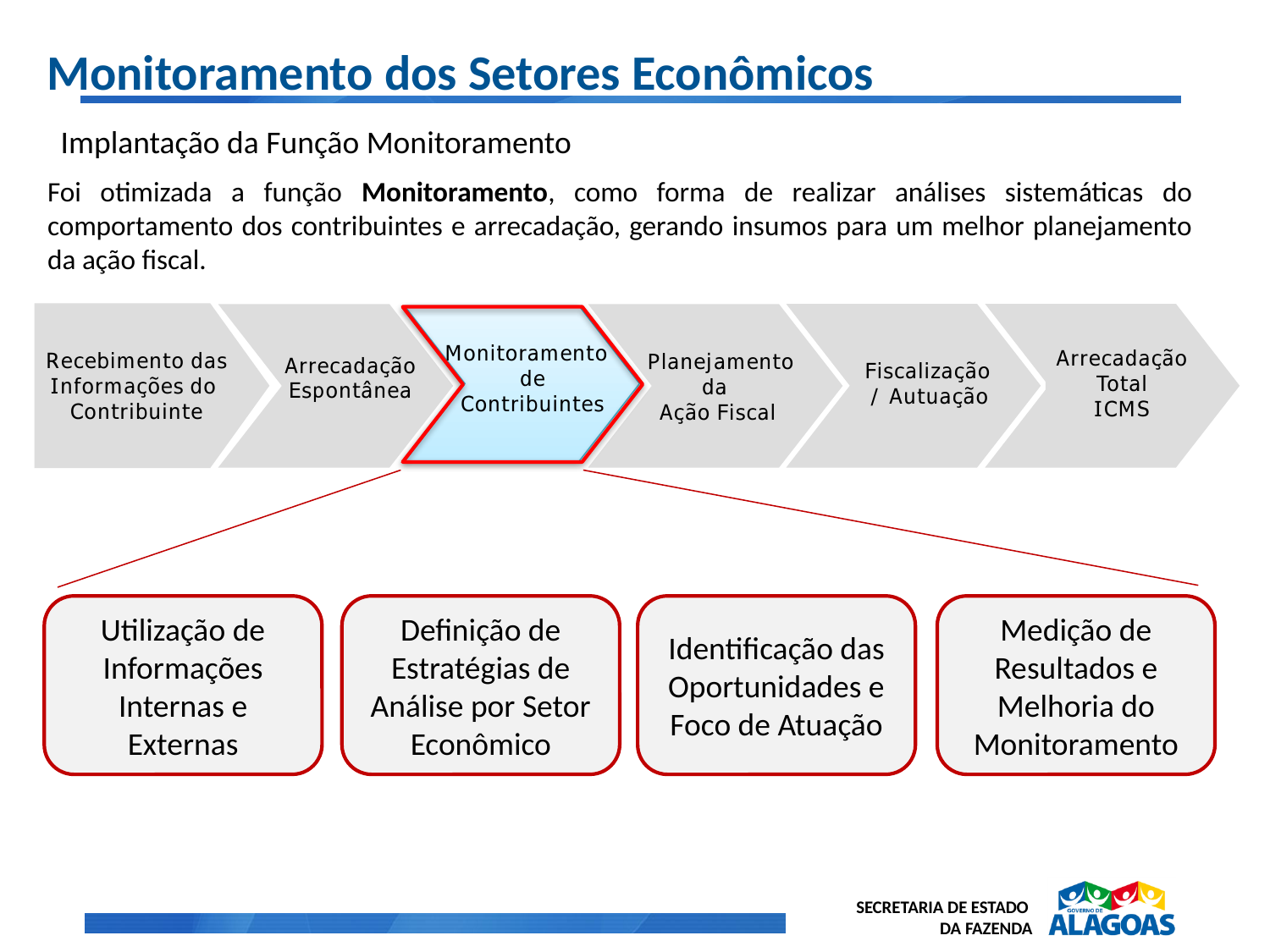

Monitoramento dos Setores Econômicos
Implantação da Função Monitoramento
Foi otimizada a função Monitoramento, como forma de realizar análises sistemáticas do comportamento dos contribuintes e arrecadação, gerando insumos para um melhor planejamento da ação fiscal.
Recebimento das
Informações do
Contribuinte

Fiscalização
 / Autuação

Arrecadação
Total
ICMS

Arrecadação
Espontânea
    Planejamento
da
 Ação Fiscal

Monitoramento
  de
  Contribuintes
Utilização de Informações Internas e Externas
Definição de Estratégias de Análise por Setor Econômico
Identificação das Oportunidades e Foco de Atuação
Medição de Resultados e Melhoria do Monitoramento